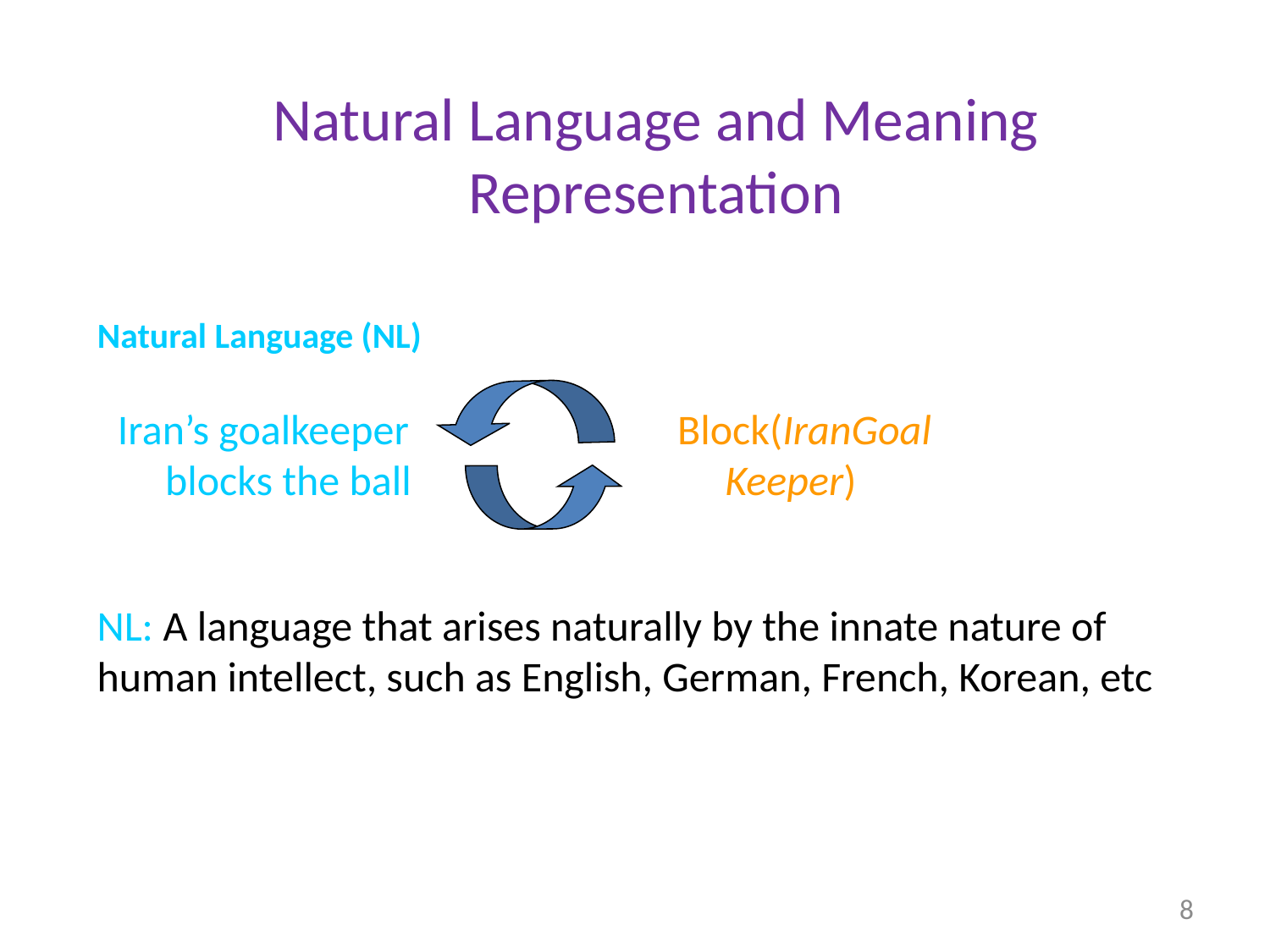

# Natural Language and Meaning Representation
Natural Language (NL)

Iran’s goalkeeper blocks the ball
Block(IranGoalKeeper)

NL: A language that arises naturally by the innate nature of human intellect, such as English, German, French, Korean, etc
8